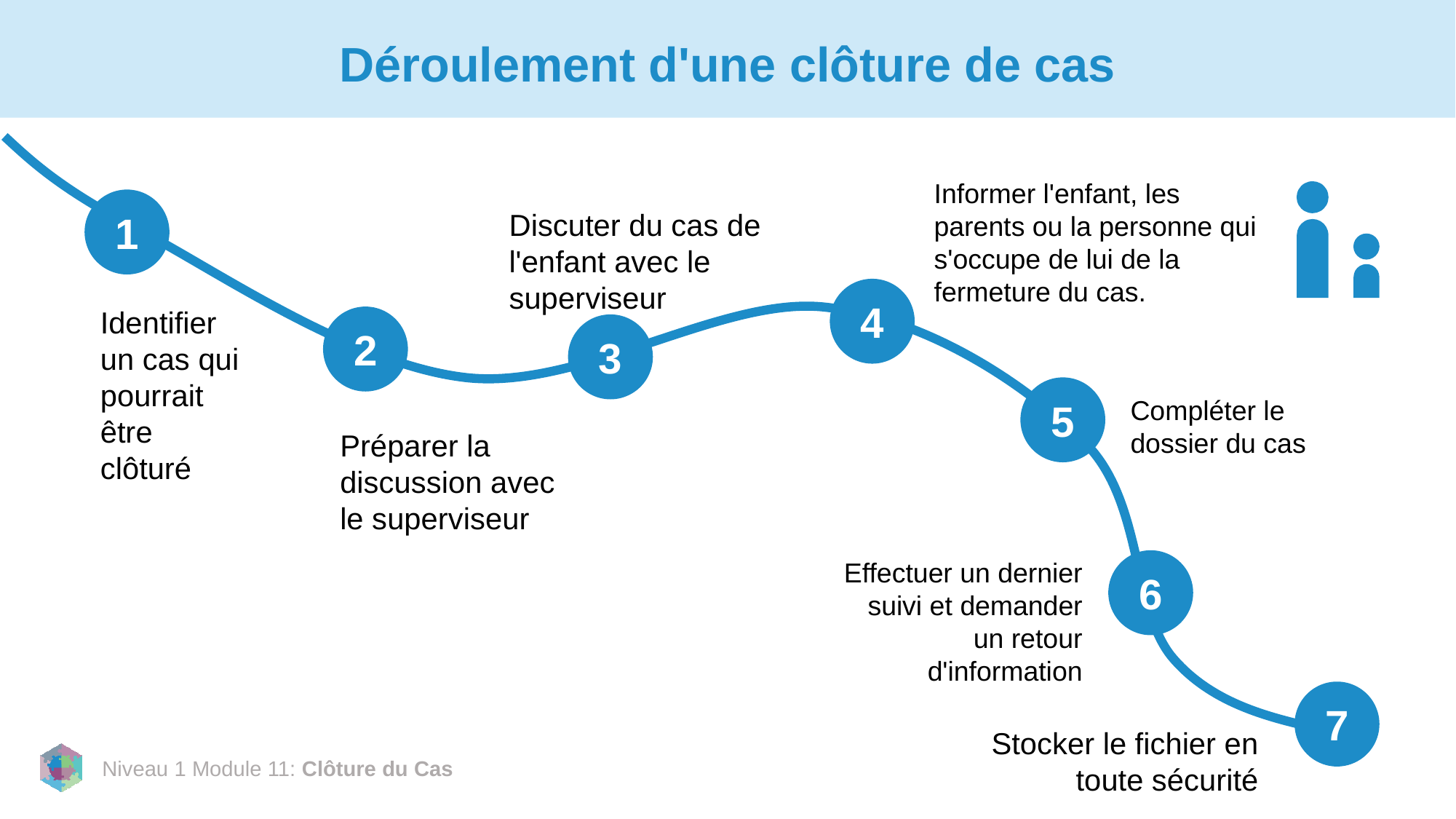

# Déroulement d'une clôture de cas

Informer l'enfant, les parents ou la personne qui s'occupe de lui de la fermeture du cas.

1
Discuter du cas de l'enfant avec le superviseur
4
Identifier un cas qui pourrait être clôturé
2
3
5
Compléter le dossier du cas
Préparer la discussion avec le superviseur
Effectuer un dernier suivi et demander un retour d'information
6
7
Stocker le fichier en toute sécurité